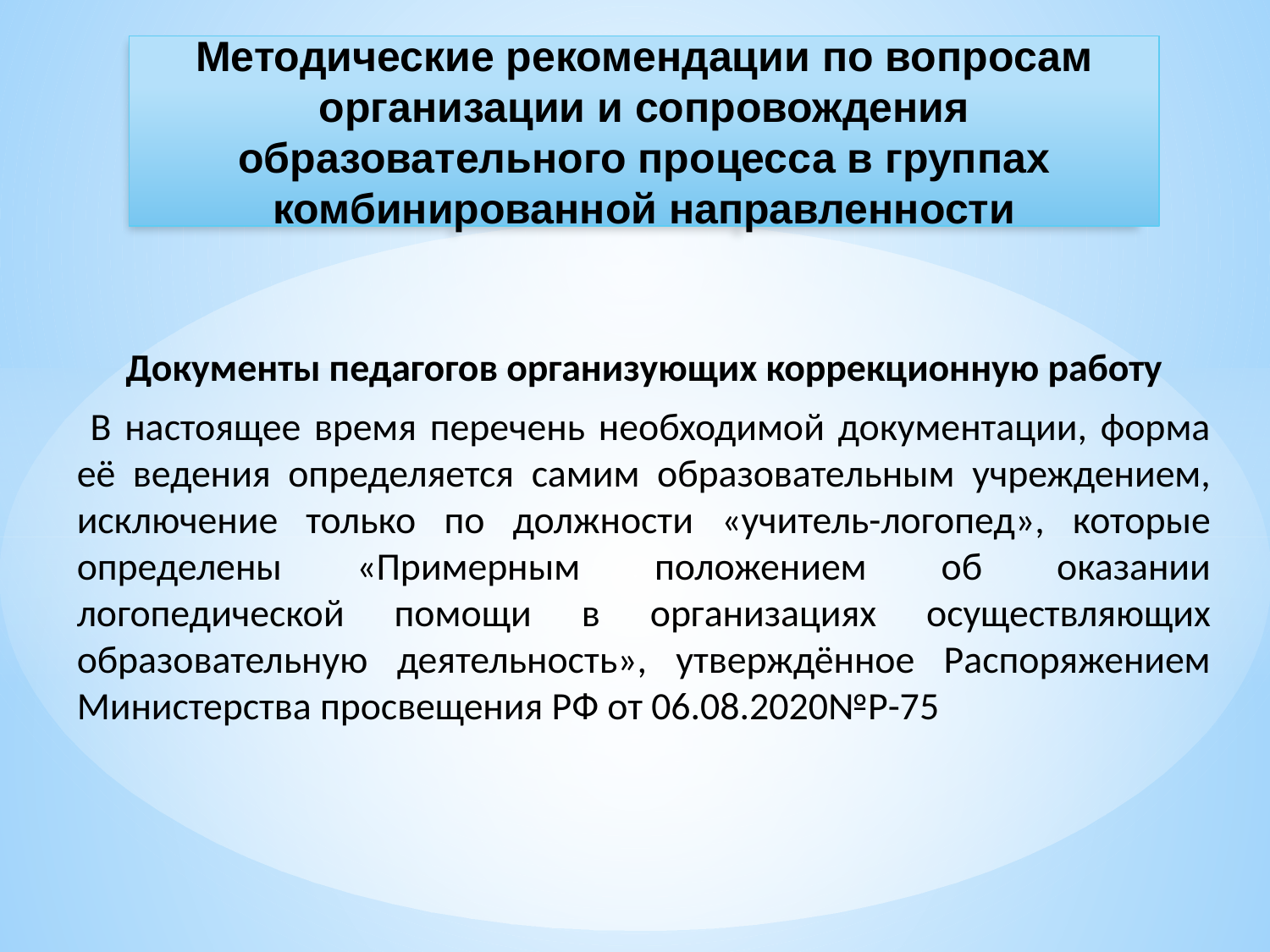

Методические рекомендации по вопросам организации и сопровождения образовательного процесса в группах комбинированной направленности

Документы педагогов организующих коррекционную работу
 В настоящее время перечень необходимой документации, форма её ведения определяется самим образовательным учреждением, исключение только по должности «учитель-логопед», которые определены «Примерным положением об оказании логопедической помощи в организациях осуществляющих образовательную деятельность», утверждённое Распоряжением Министерства просвещения РФ от 06.08.2020№Р-75